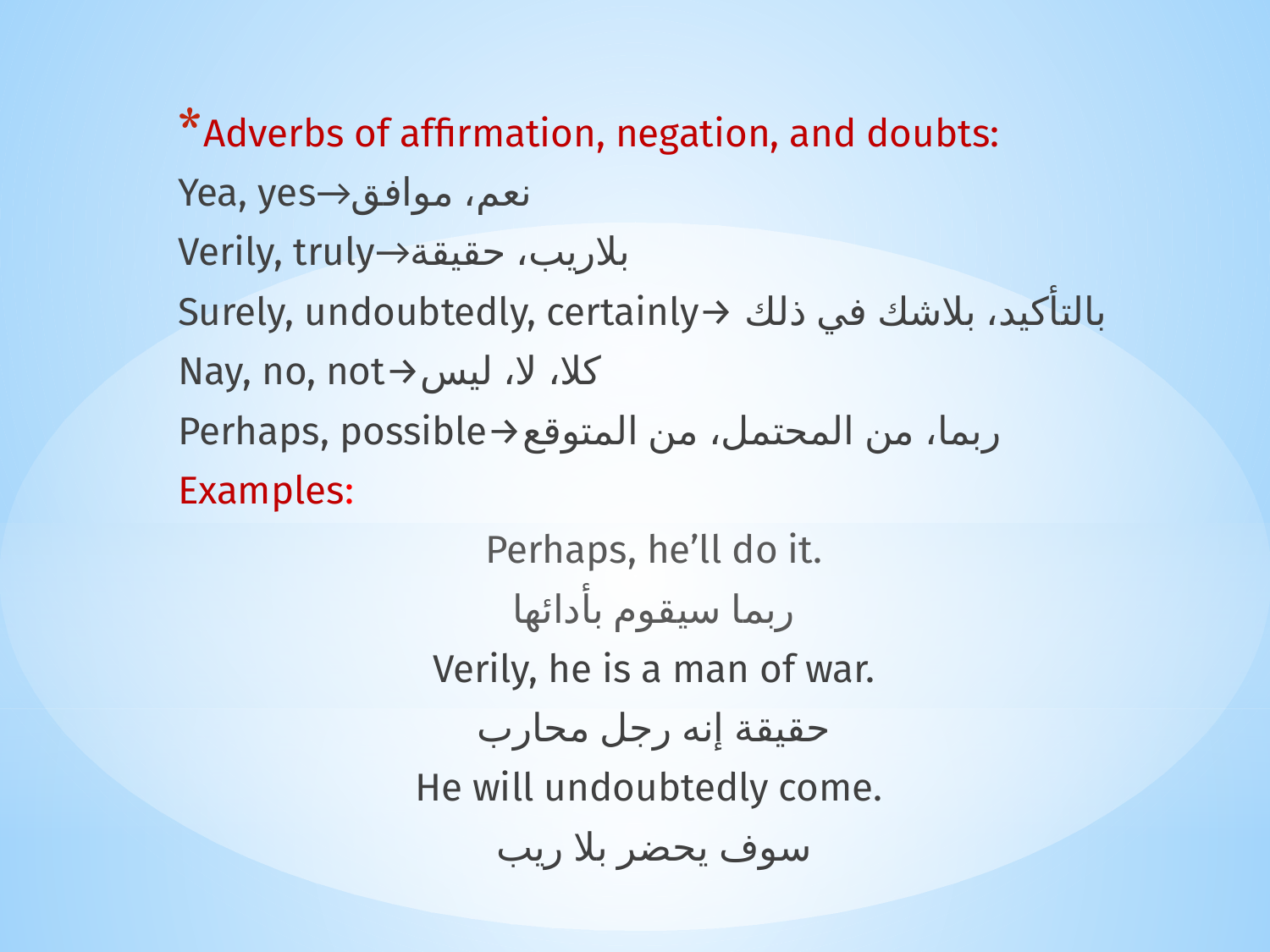

Adverbs of affirmation, negation, and doubts:
Yea, yes→نعم، موافق
Verily, truly→بلاريب، حقيقة
Surely, undoubtedly, certainly→ بالتأكيد، بلاشك في ذلك
Nay, no, not→كلا، لا، ليس
Perhaps, possible→ربما، من المحتمل، من المتوقع
Examples:
Perhaps, he’ll do it.
ربما سيقوم بأدائها
Verily, he is a man of war.
حقيقة إنه رجل محارب
He will undoubtedly come.
سوف يحضر بلا ريب